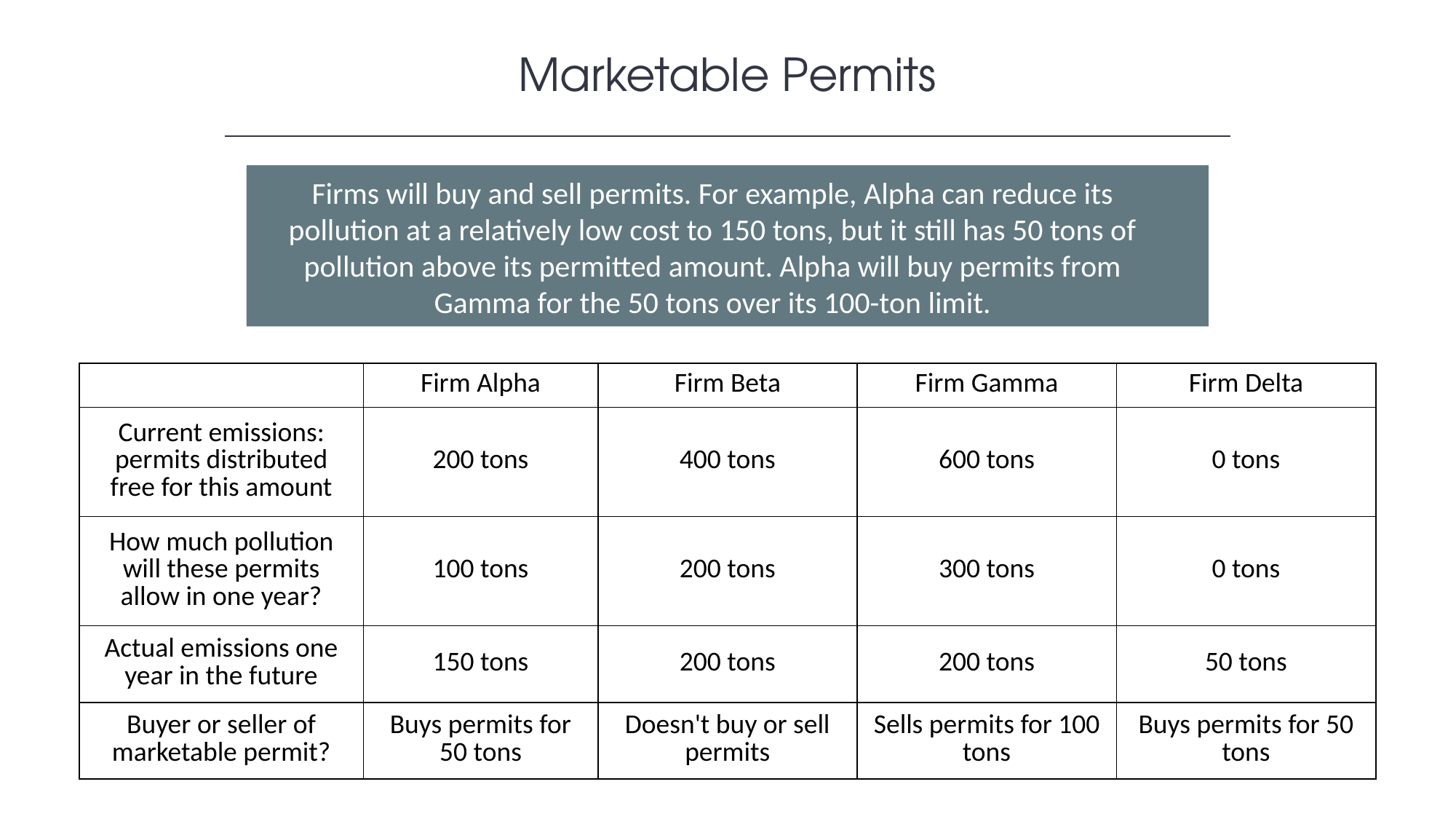

Marketable Permits

Firms will buy and sell permits. For example, Alpha can reduce its pollution at a relatively low cost to 150 tons, but it still has 50 tons of pollution above its permitted amount. Alpha will buy permits from Gamma for the 50 tons over its 100-ton limit.
|  | Firm Alpha | Firm Beta | Firm Gamma | Firm Delta |
| --- | --- | --- | --- | --- |
| Current emissions: permits distributed free for this amount | 200 tons | 400 tons | 600 tons | 0 tons |
| How much pollution will these permits allow in one year? | 100 tons | 200 tons | 300 tons | 0 tons |
| Actual emissions one year in the future | 150 tons | 200 tons | 200 tons | 50 tons |
| Buyer or seller of marketable permit? | Buys permits for 50 tons | Doesn't buy or sell permits | Sells permits for 100 tons | Buys permits for 50 tons |